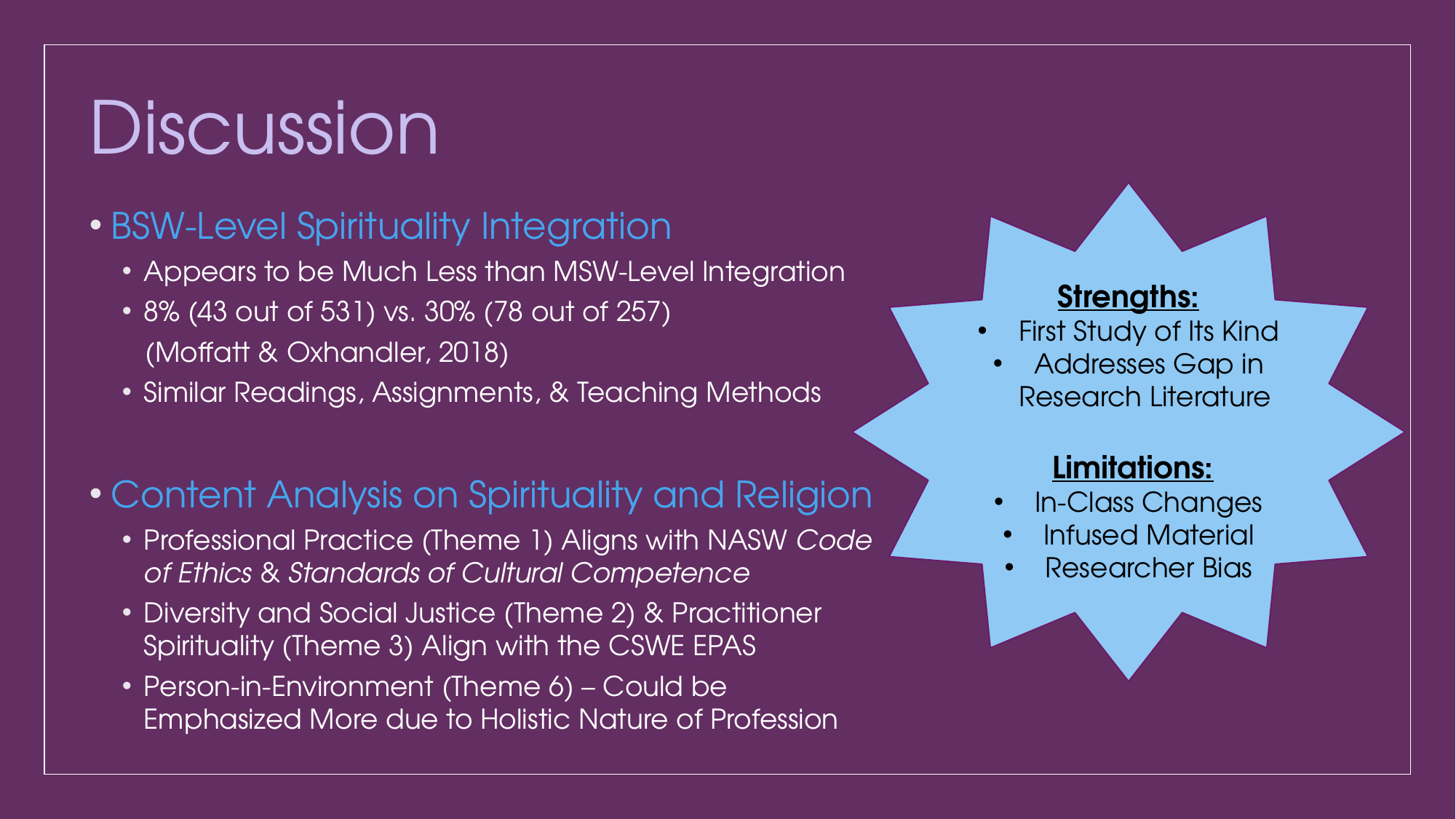

# Discussion

BSW-Level Spirituality Integration
Appears to be Much Less than MSW-Level Integration
8% (43 out of 531) vs. 30% (78 out of 257)
   (Moffatt & Oxhandler, 2018)
Similar Readings, Assignments, & Teaching Methods

Content Analysis on Spirituality and Religion
Professional Practice (Theme 1) Aligns with NASW Code of Ethics & Standards of Cultural Competence
Diversity and Social Justice (Theme 2) & Practitioner Spirituality (Theme 3) Align with the CSWE EPAS
Person-in-Environment (Theme 6) – Could be Emphasized More due to Holistic Nature of Profession
Strengths:
First Study of Its Kind
Addresses Gap in Research Literature

 Limitations:
In-Class Changes
Infused Material
Researcher Bias